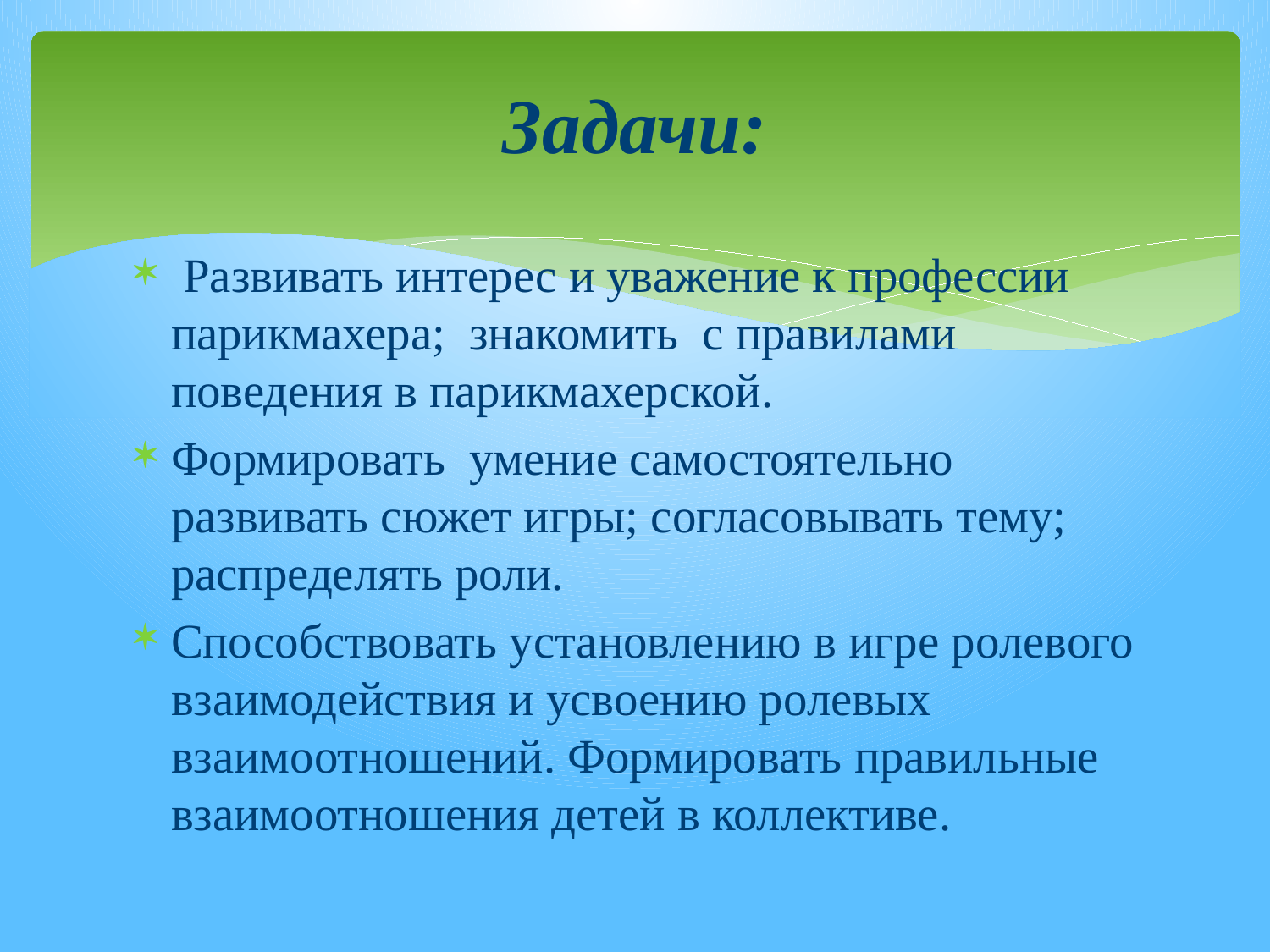

# Задачи:
 Развивать интерес и уважение к профессии парикмахера;  знакомить  с правилами поведения в парикмахерской.
Формировать  умение самостоятельно развивать сюжет игры; согласовывать тему; распределять роли.
Способствовать установлению в игре ролевого взаимодействия и усвоению ролевых взаимоотношений. Формировать правильные взаимоотношения детей в коллективе.